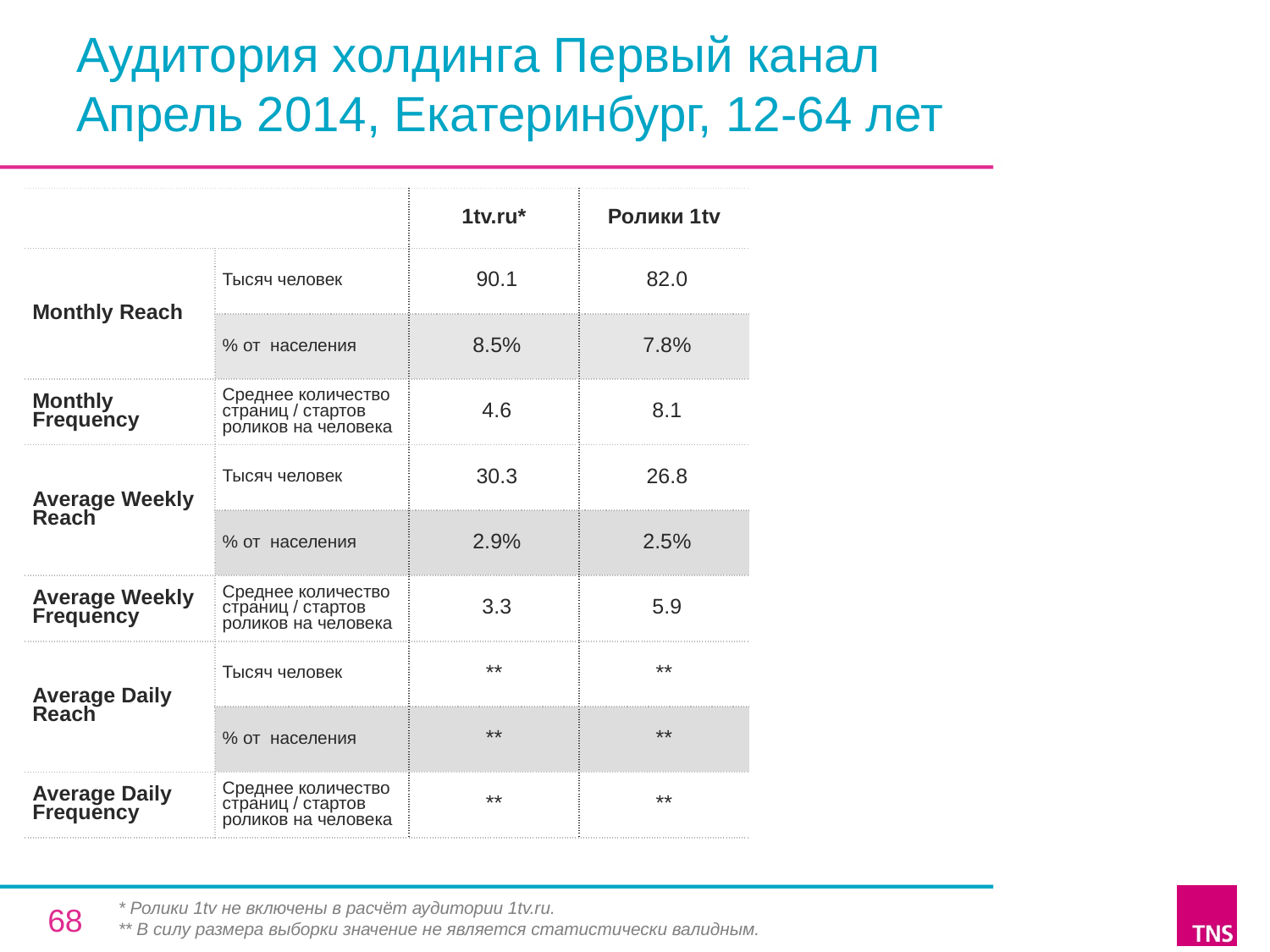

# Аудитория холдинга Первый канал Апрель 2014, Екатеринбург, 12-64 лет
|  |  | 1tv.ru\* | Ролики 1tv |
| --- | --- | --- | --- |
| Monthly Reach | Тысяч человек | 90.1 | 82.0 |
|  | % от населения | 8.5% | 7.8% |
| Monthly Frequency | Среднее количество страниц / стартов роликов на человека | 4.6 | 8.1 |
| Average Weekly Reach | Тысяч человек | 30.3 | 26.8 |
|  | % от населения | 2.9% | 2.5% |
| Average Weekly Frequency | Среднее количество страниц / стартов роликов на человека | 3.3 | 5.9 |
| Average Daily Reach | Тысяч человек | \*\* | \*\* |
|  | % от населения | \*\* | \*\* |
| Average Daily Frequency | Среднее количество страниц / стартов роликов на человека | \*\* | \*\* |
* Ролики 1tv не включены в расчёт аудитории 1tv.ru.
** В силу размера выборки значение не является статистически валидным.
68